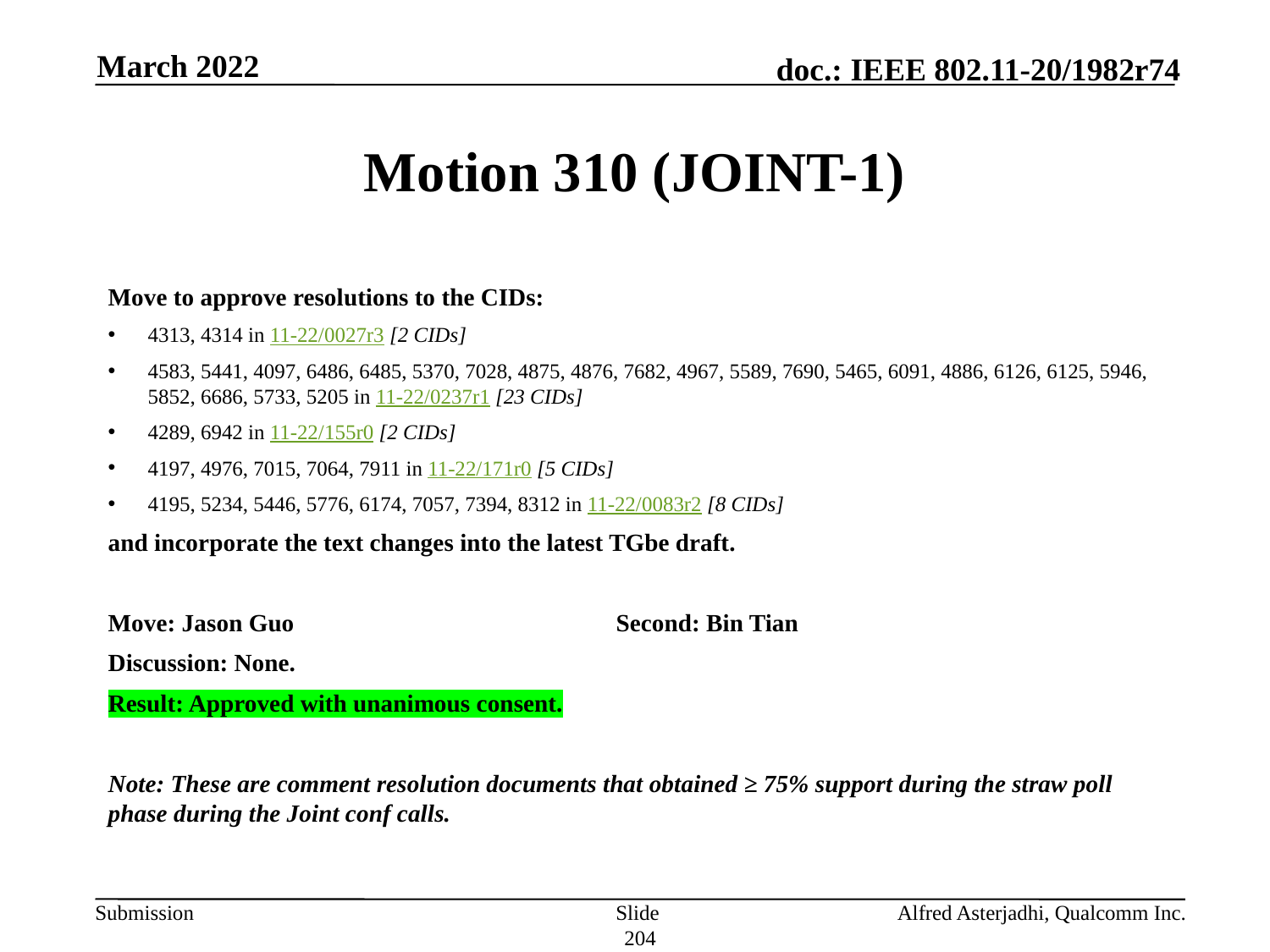

March 2022
# Motion 310 (JOINT-1)
Move to approve resolutions to the CIDs:
4313, 4314 in 11-22/0027r3 [2 CIDs]
4583, 5441, 4097, 6486, 6485, 5370, 7028, 4875, 4876, 7682, 4967, 5589, 7690, 5465, 6091, 4886, 6126, 6125, 5946, 5852, 6686, 5733, 5205 in 11-22/0237r1 [23 CIDs]
4289, 6942 in 11-22/155r0 [2 CIDs]
4197, 4976, 7015, 7064, 7911 in 11-22/171r0 [5 CIDs]
4195, 5234, 5446, 5776, 6174, 7057, 7394, 8312 in 11-22/0083r2 [8 CIDs]
and incorporate the text changes into the latest TGbe draft.

Move: Jason Guo			Second: Bin Tian
Discussion: None.
Result: Approved with unanimous consent.

Note: These are comment resolution documents that obtained ≥ 75% support during the straw poll phase during the Joint conf calls.
Slide 204
Alfred Asterjadhi, Qualcomm Inc.